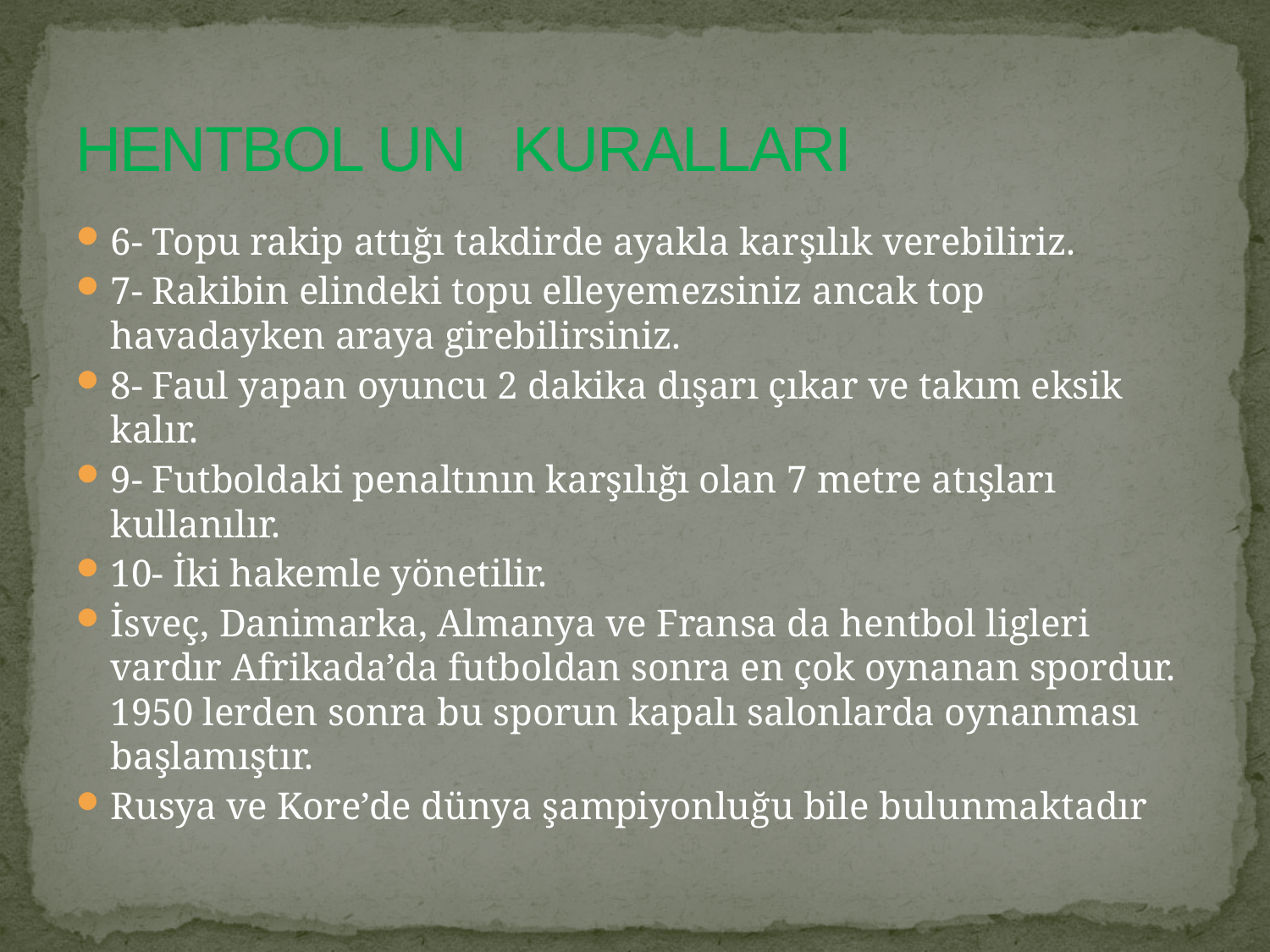

# HENTBOL UN   KURALLARI
6- Topu rakip attığı takdirde ayakla karşılık verebiliriz.
7- Rakibin elindeki topu elleyemezsiniz ancak top havadayken araya girebilirsiniz.
8- Faul yapan oyuncu 2 dakika dışarı çıkar ve takım eksik kalır.
9- Futboldaki penaltının karşılığı olan 7 metre atışları kullanılır.
10- İki hakemle yönetilir.
İsveç, Danimarka, Almanya ve Fransa da hentbol ligleri vardır Afrikada’da futboldan sonra en çok oynanan spordur. 1950 lerden sonra bu sporun kapalı salonlarda oynanması başlamıştır.
Rusya ve Kore’de dünya şampiyonluğu bile bulunmaktadır